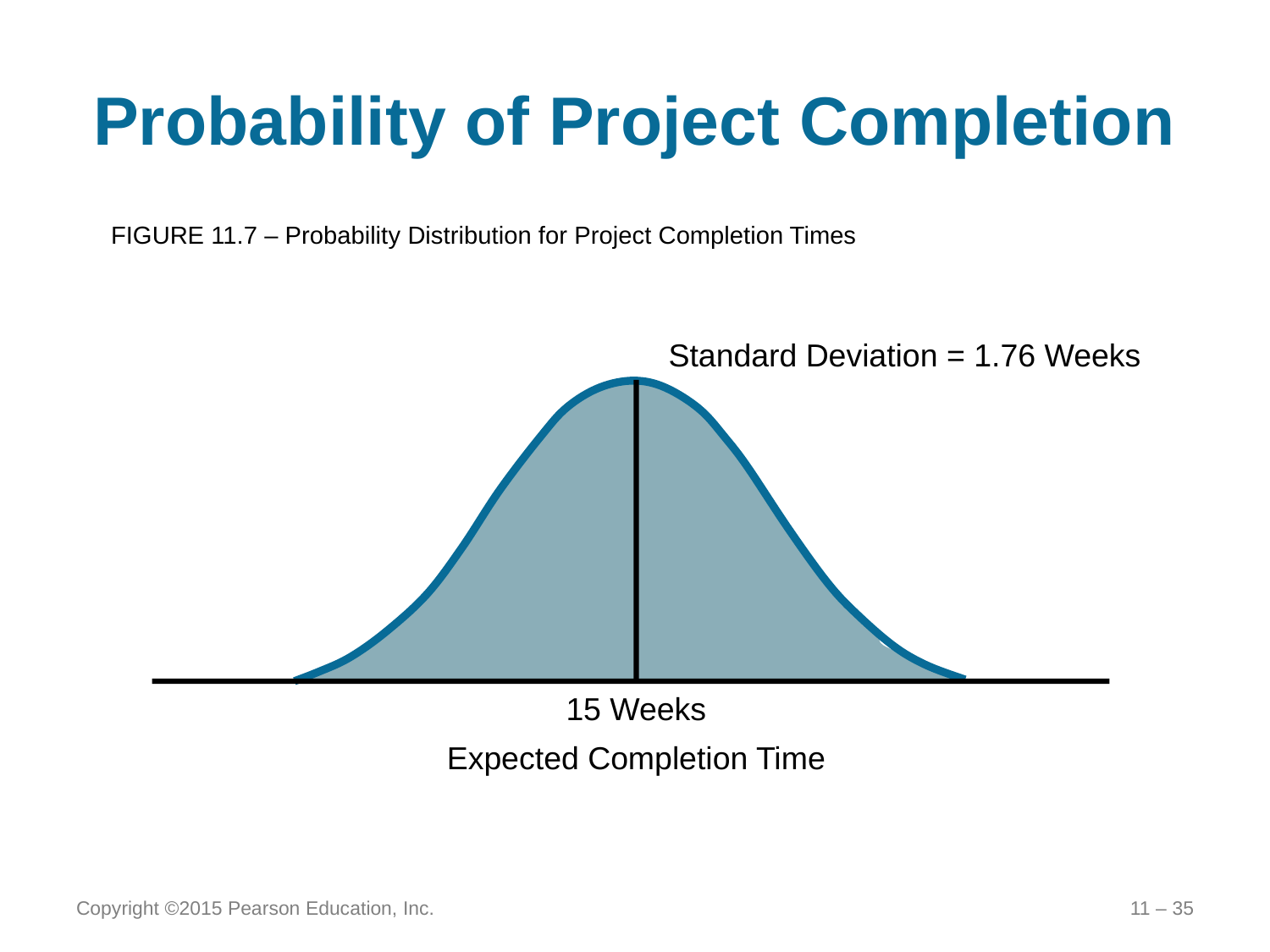

# Probability of Project Completion
FIGURE 11.7 – Probability Distribution for Project Completion Times
Standard Deviation = 1.76 Weeks

15 Weeks
Expected Completion Time
Copyright ©2015 Pearson Education, Inc.
11 – 35